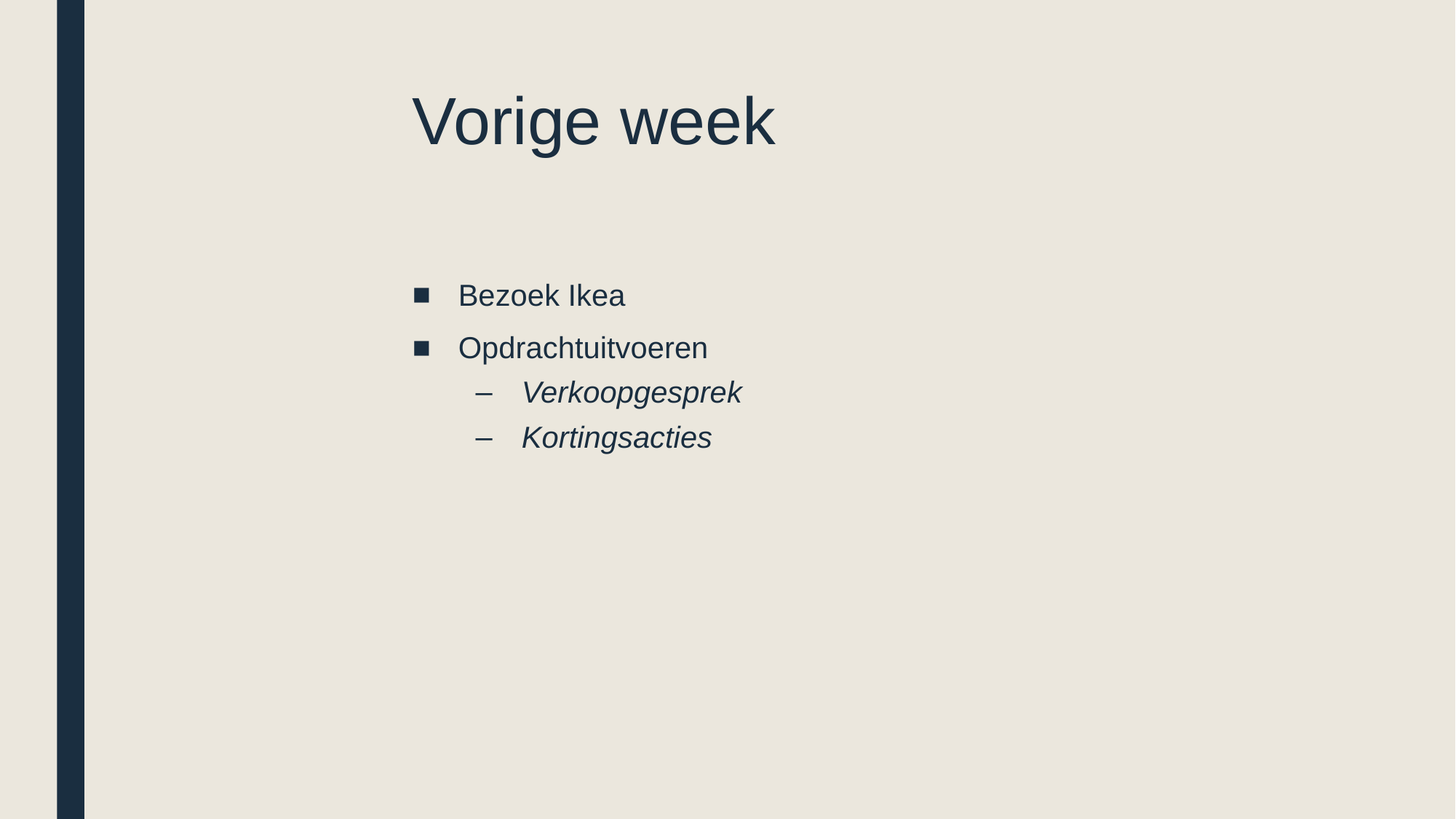

# Vorige week
Bezoek Ikea
Opdrachtuitvoeren
Verkoopgesprek
Kortingsacties